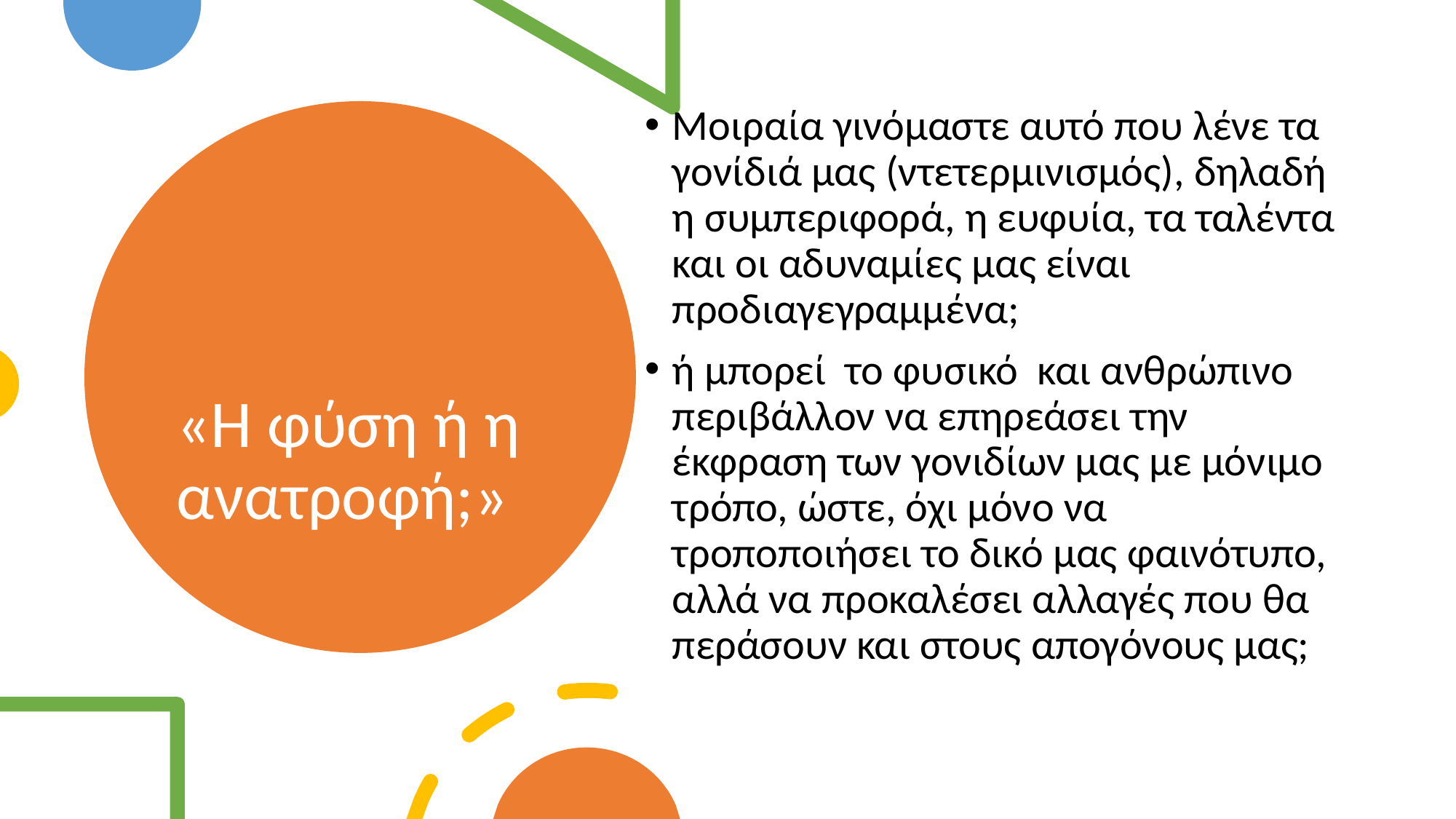

Μοιραία γινόμαστε αυτό που λένε τα γονίδιά μας (ντετερμινισμός), δηλαδή  η συμπεριφορά, η ευφυία, τα ταλέντα και οι αδυναμίες μας είναι προδιαγεγραμμένα;
ή μπορεί  το φυσικό  και ανθρώπινο περιβάλλον να επηρεάσει την έκφραση των γονιδίων μας με μόνιμο τρόπο, ώστε, όχι μόνο να τροποποιήσει το δικό μας φαινότυπο, αλλά να προκαλέσει αλλαγές που θα περάσουν και στους απογόνους μας;

# «Η φύση ή η ανατροφή;»